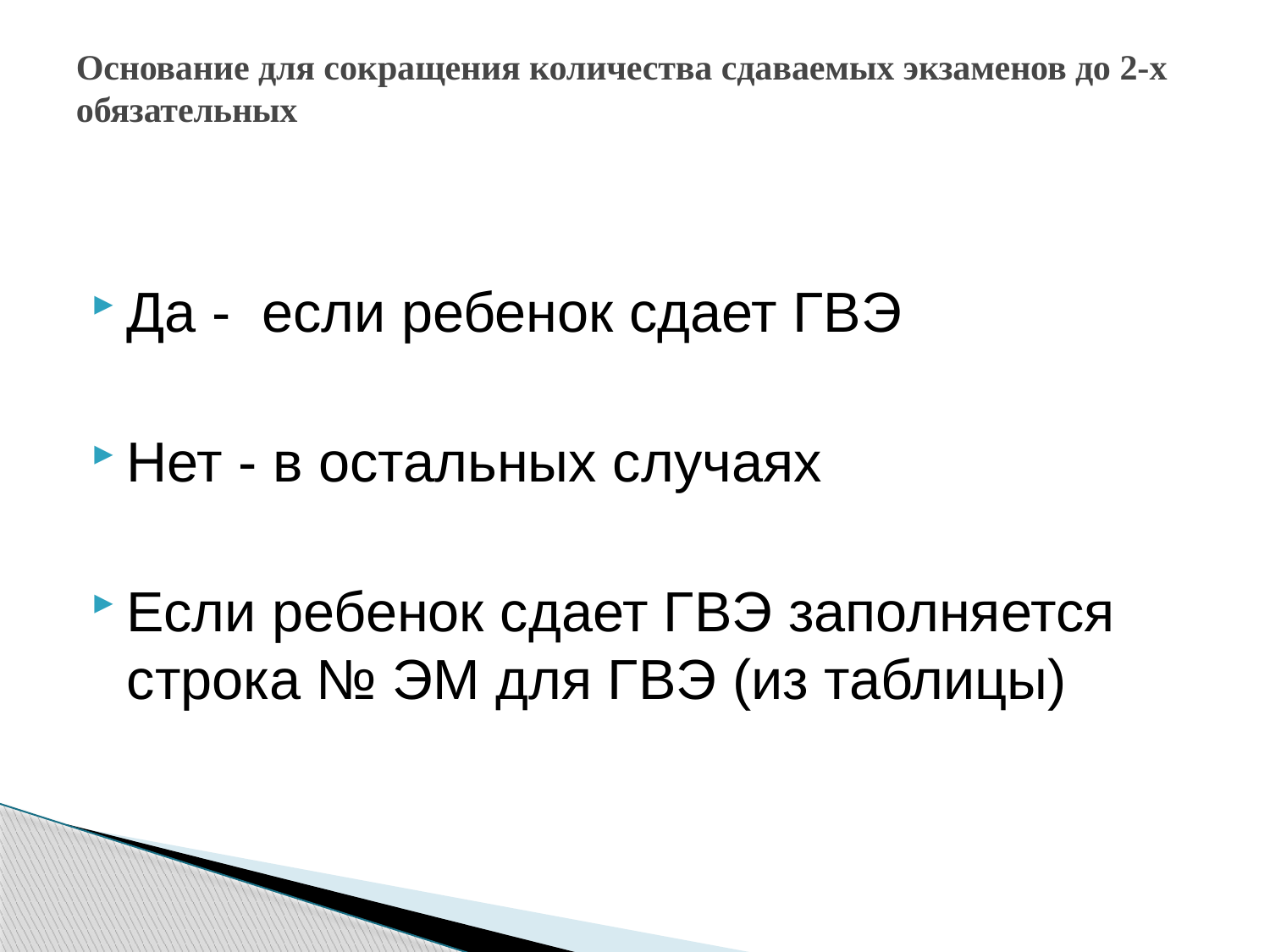

# Основание для сокращения количества сдаваемых экзаменов до 2-х обязательных

Да -  если ребенок сдает ГВЭ

Нет - в остальных случаях

Если ребенок сдает ГВЭ заполняется строка № ЭМ для ГВЭ (из таблицы)